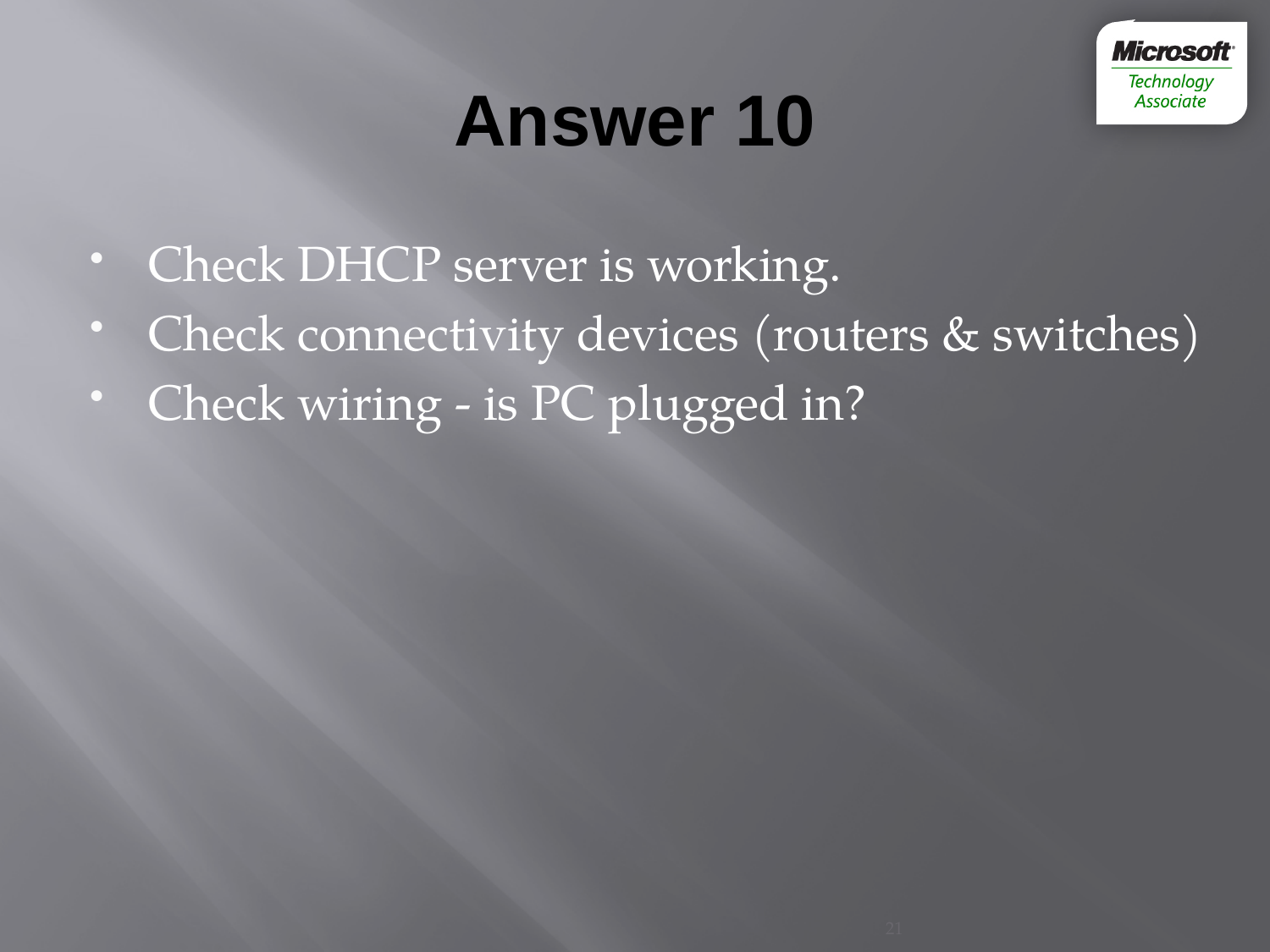

# Answer 10
Check DHCP server is working.
Check connectivity devices (routers & switches)
Check wiring - is PC plugged in?
21